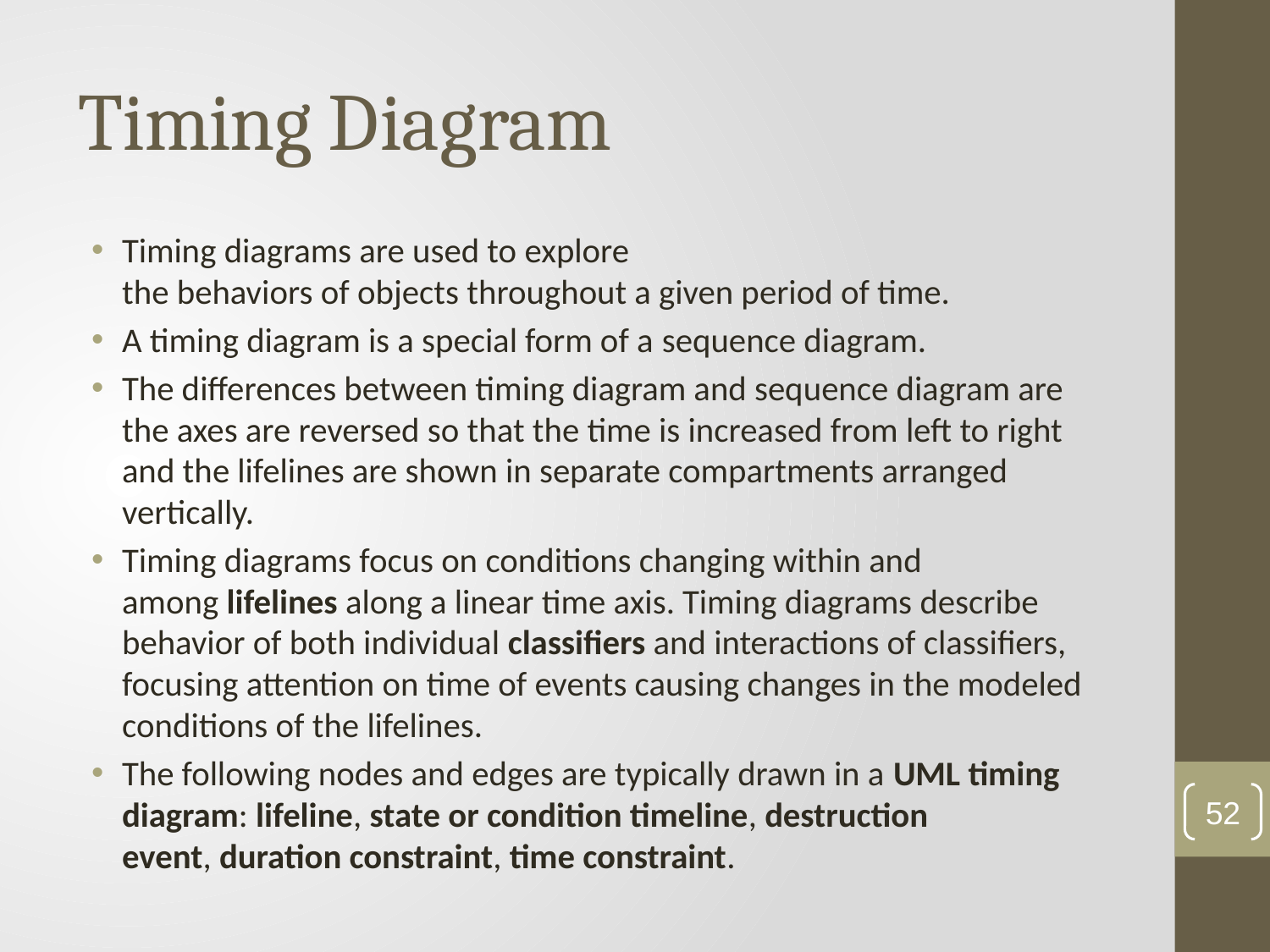

# Timing Diagram
Timing diagrams are used to explore the behaviors of objects throughout a given period of time.
A timing diagram is a special form of a sequence diagram.
The differences between timing diagram and sequence diagram are the axes are reversed so that the time is increased from left to right and the lifelines are shown in separate compartments arranged vertically.
Timing diagrams focus on conditions changing within and among lifelines along a linear time axis. Timing diagrams describe behavior of both individual classifiers and interactions of classifiers, focusing attention on time of events causing changes in the modeled conditions of the lifelines.
The following nodes and edges are typically drawn in a UML timing diagram: lifeline, state or condition timeline, destruction event, duration constraint, time constraint.
52